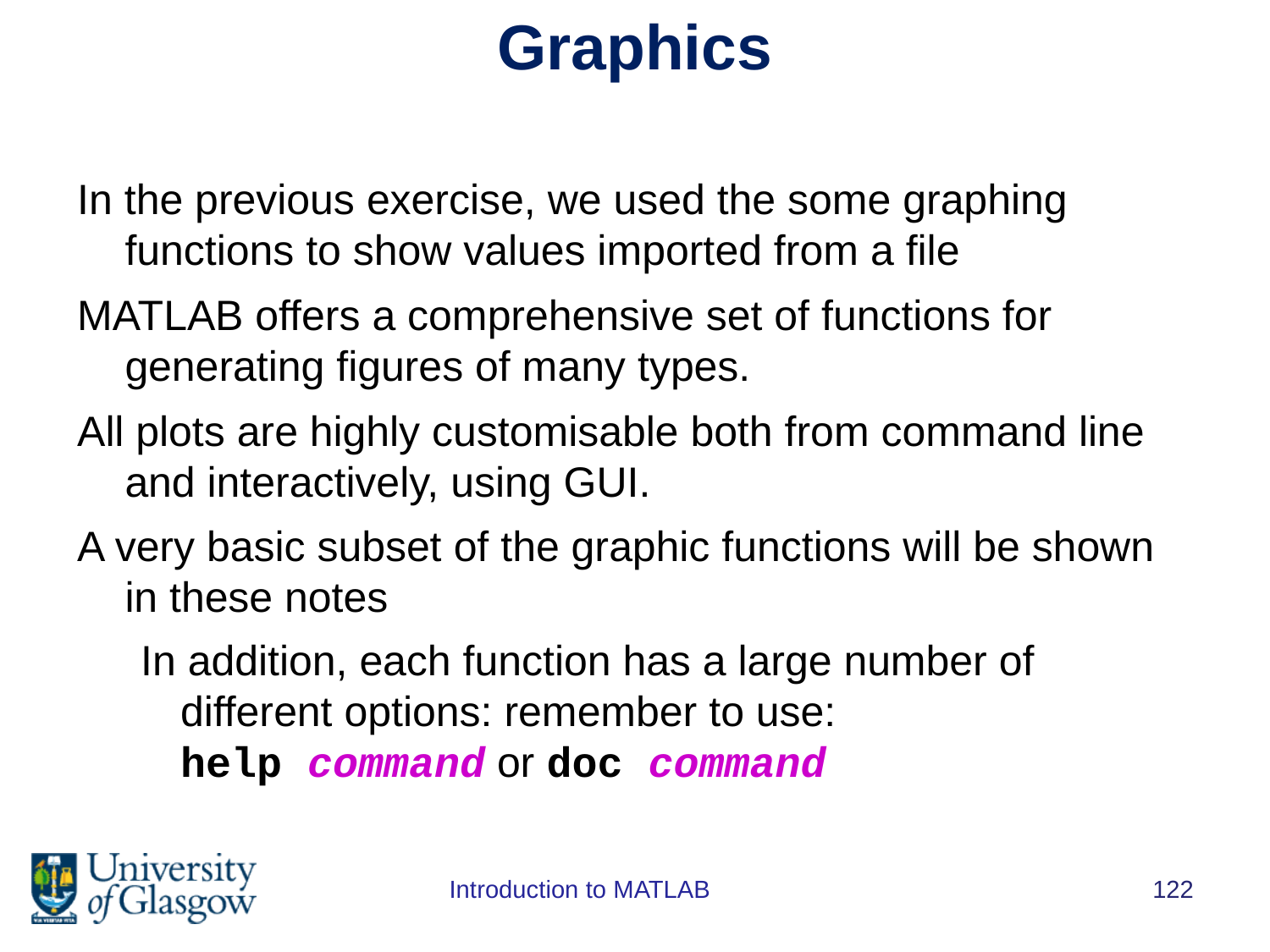

# Graphics
In the previous exercise, we used the some graphing functions to show values imported from a file
MATLAB offers a comprehensive set of functions for generating figures of many types.
All plots are highly customisable both from command line and interactively, using GUI.
A very basic subset of the graphic functions will be shown in these notes
In addition, each function has a large number of different options: remember to use:
help command or doc command
Introduction to MATLAB
122